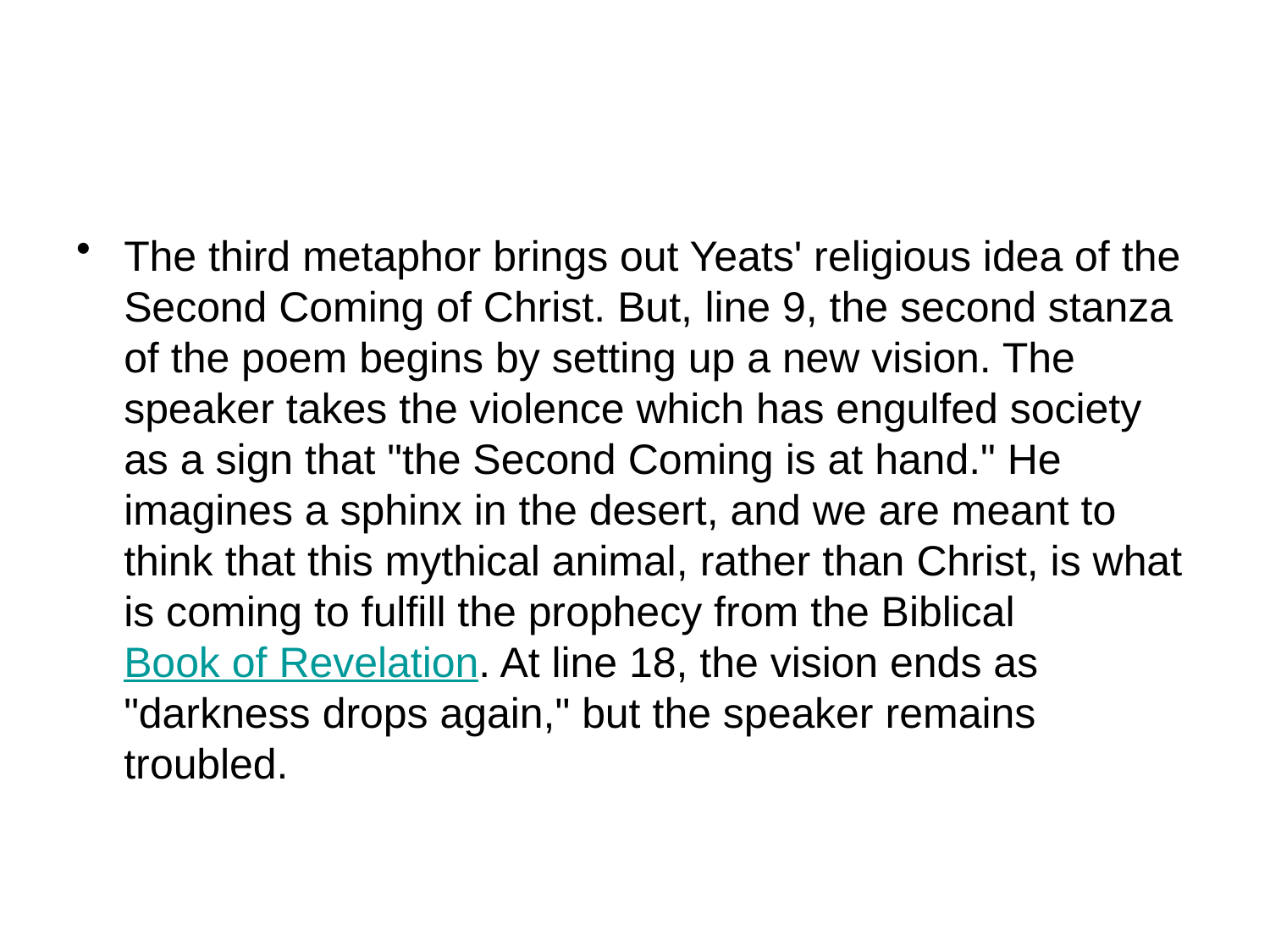

#
The third metaphor brings out Yeats' religious idea of the Second Coming of Christ. But, line 9, the second stanza of the poem begins by setting up a new vision. The speaker takes the violence which has engulfed society as a sign that "the Second Coming is at hand." He imagines a sphinx in the desert, and we are meant to think that this mythical animal, rather than Christ, is what is coming to fulfill the prophecy from the Biblical Book of Revelation. At line 18, the vision ends as "darkness drops again," but the speaker remains troubled.